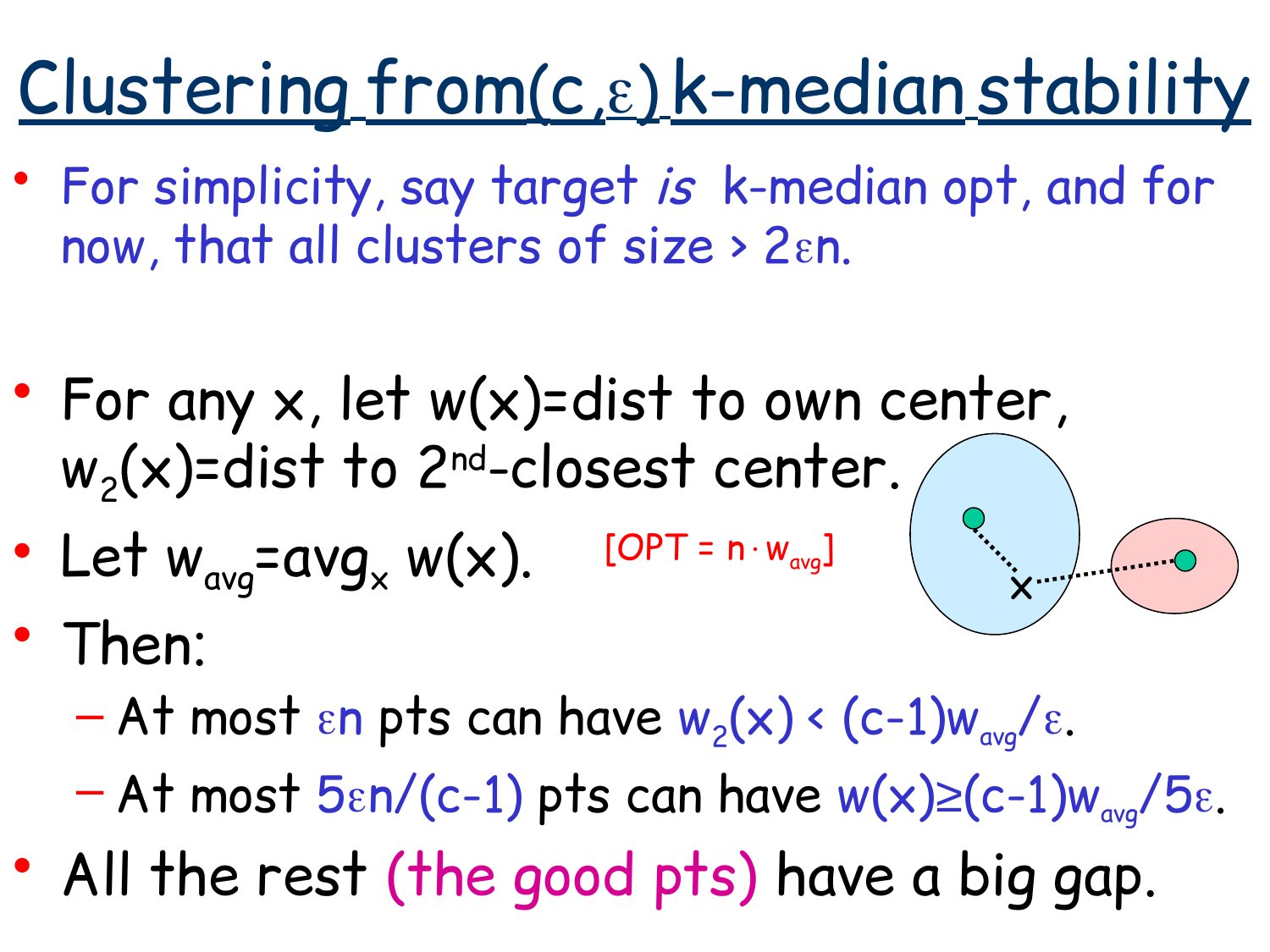

# Clustering from(c,ε) k-median stability
For simplicity, say target is  k-median opt, and for now, that all clusters of size > 2εn.

For any x, let w(x)=dist to own center, w2(x)=dist to 2nd-closest center.
Let wavg=avgx w(x).
Then:
At most εn pts can have w2(x) < (c-1)wavg/ε.
At most 5εn/(c-1) pts can have w(x)≥(c-1)wavg/5ε.
All the rest (the good pts) have a big gap.

  x

[OPT = n⋅wavg]